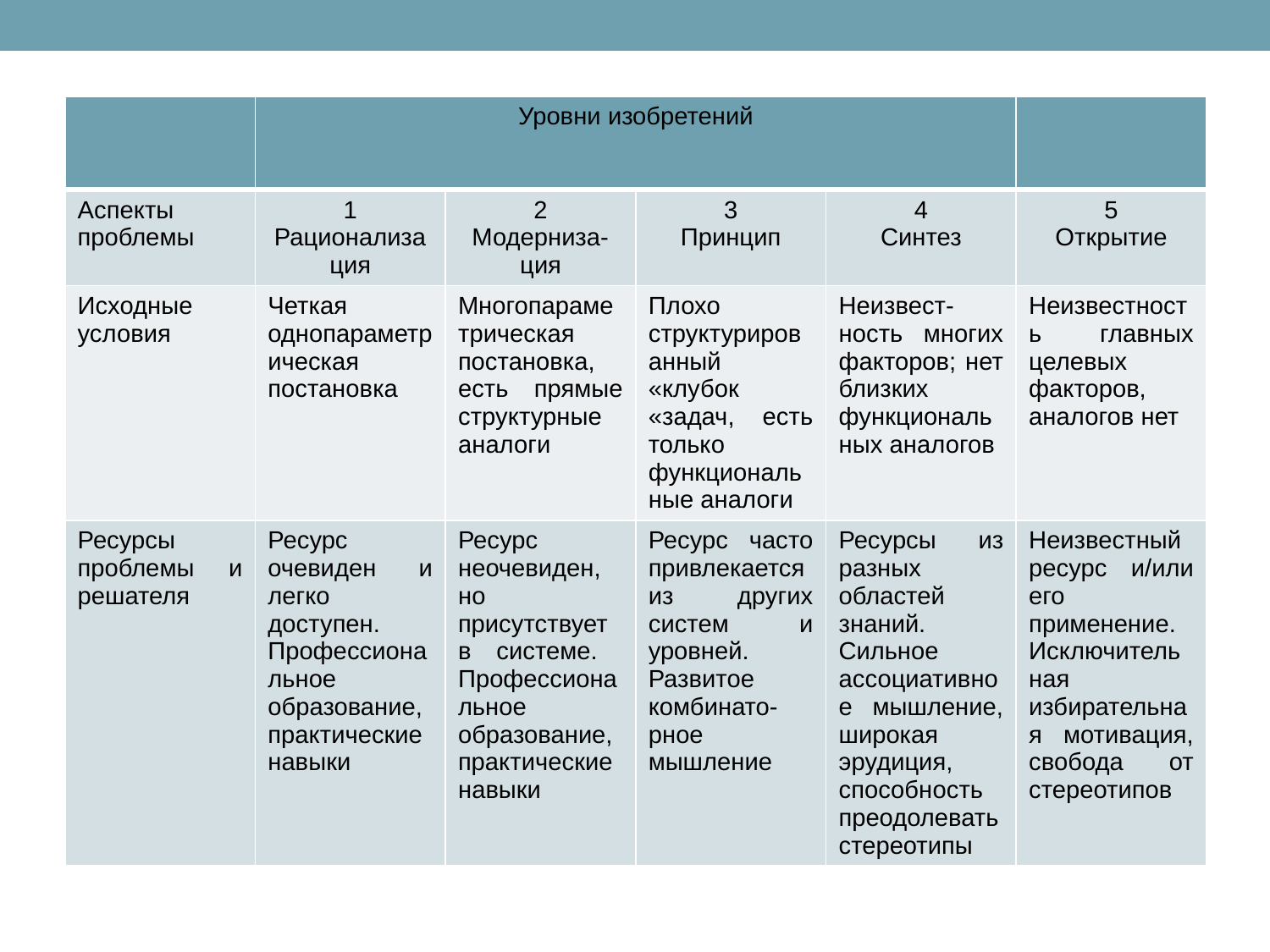

|  | Уровни изобретений |  |  |  |  |
| --- | --- | --- | --- | --- | --- |
| Аспекты проблемы | 1 Рационализация | 2 Модерниза-ция | 3 Принцип | 4 Синтез | 5 Открытие |
| Исходные условия | Четкая однопараметрическая постановка | Многопараметрическая постановка, есть прямые структурные аналоги | Плохо структурированный «клубок «задач, есть только функциональные аналоги | Неизвест-ность многих факторов; нет близких функциональных аналогов | Неизвестность главных целевых факторов, аналогов нет |
| Ресурсы проблемы и решателя | Ресурс очевиден и легко доступен. Профессиональное образование, практические навыки | Ресурс неочевиден, но присутствует в системе. Профессиональное образование, практические навыки | Ресурс часто привлекается из других систем и уровней. Развитое комбинато-рное мышление | Ресурсы из разных областей знаний. Сильное ассоциативное мышление, широкая эрудиция, способность преодолевать стереотипы | Неизвестный ресурс и/или его применение. Исключительная избирательная мотивация, свобода от стереотипов |